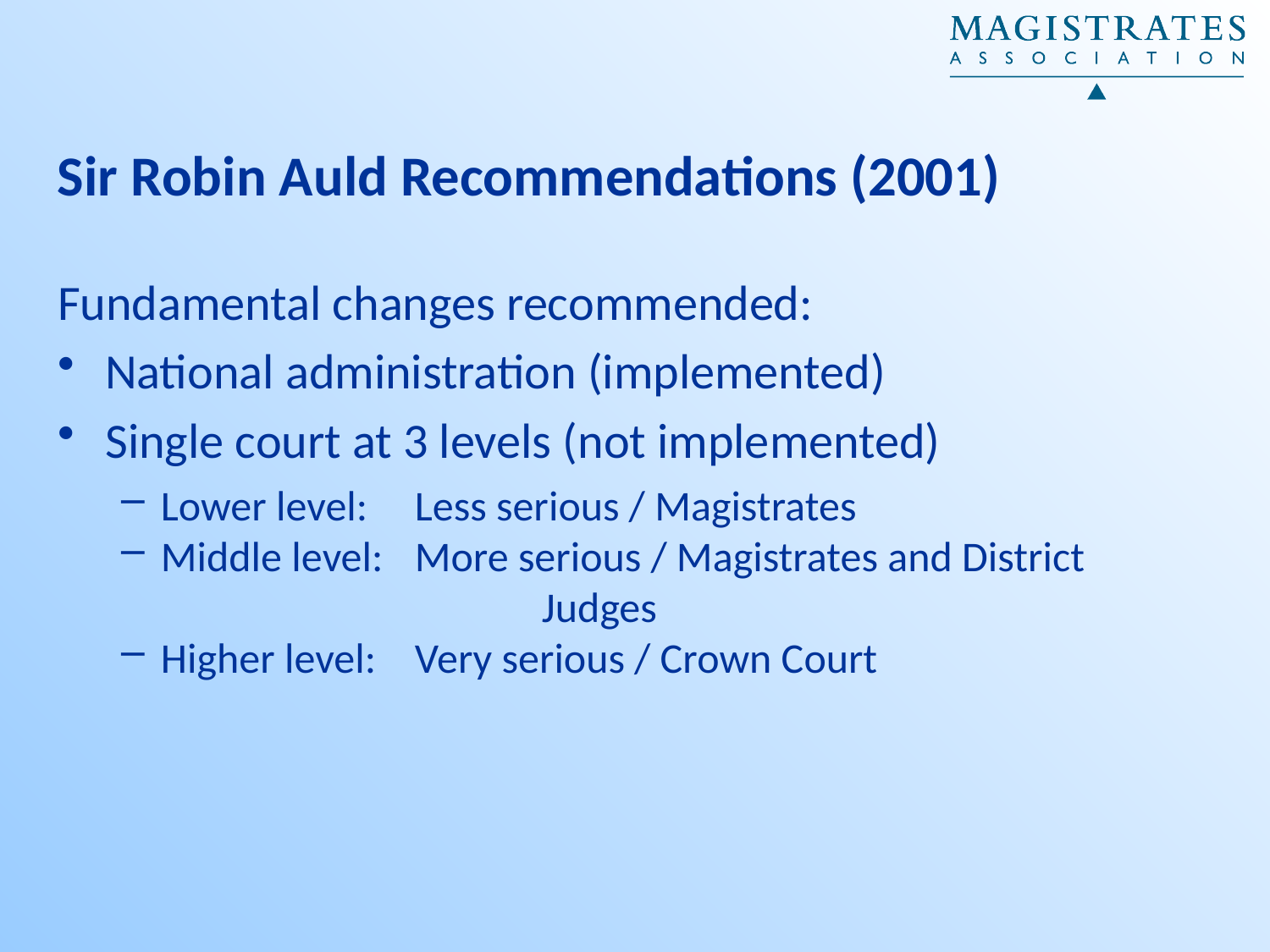

# Sir Robin Auld Recommendations (2001)
Fundamental changes recommended:
National administration (implemented)
Single court at 3 levels (not implemented)
Lower level: 	Less serious / Magistrates
Middle level: 	More serious / Magistrates and District 				Judges
Higher level: 	Very serious / Crown Court